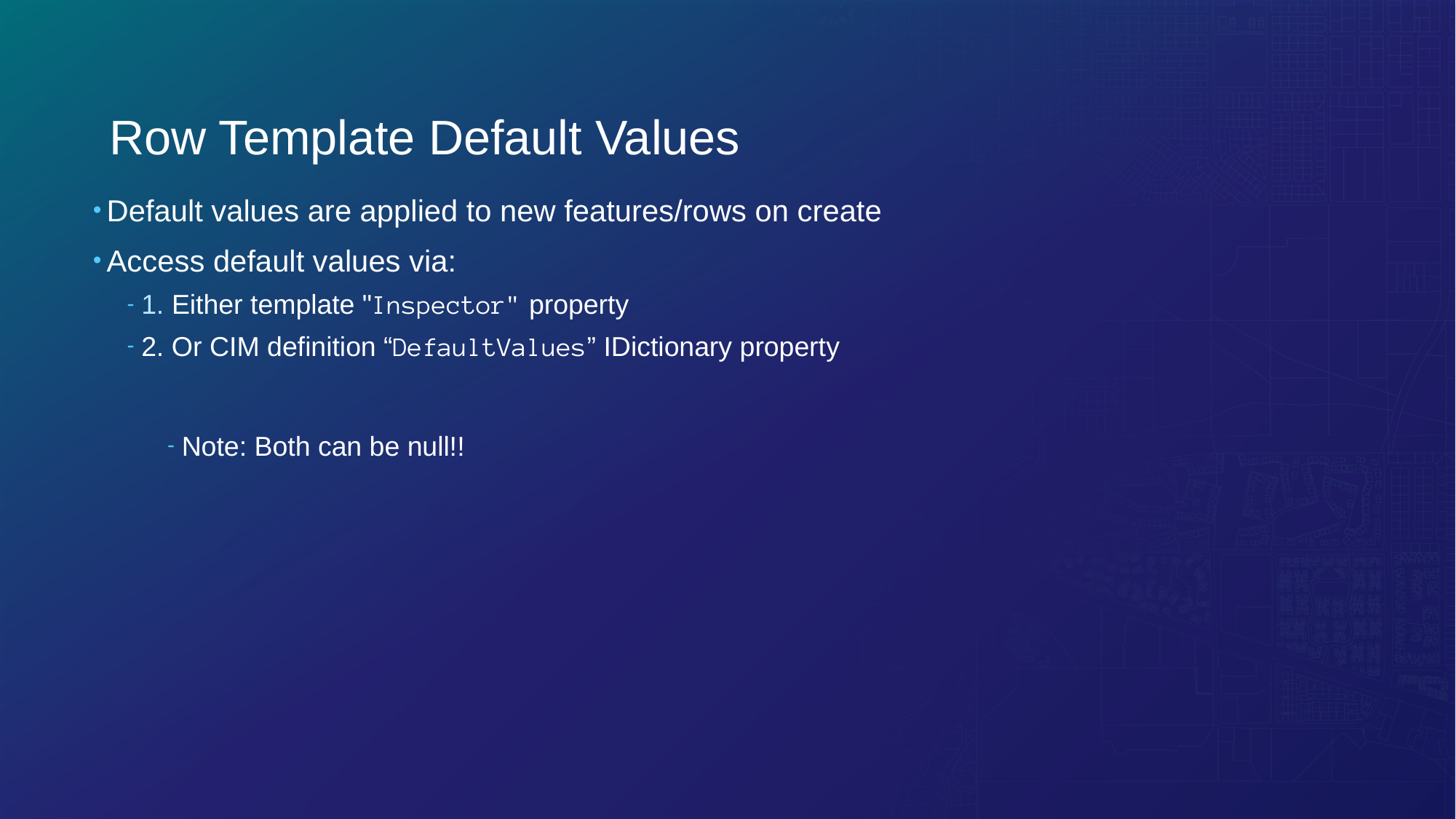

# Row Template Default Values
Default values are applied to new features/rows on create
Access default values via:
1. Either template "Inspector" property
2. Or CIM definition “DefaultValues” IDictionary property

Note: Both can be null!!